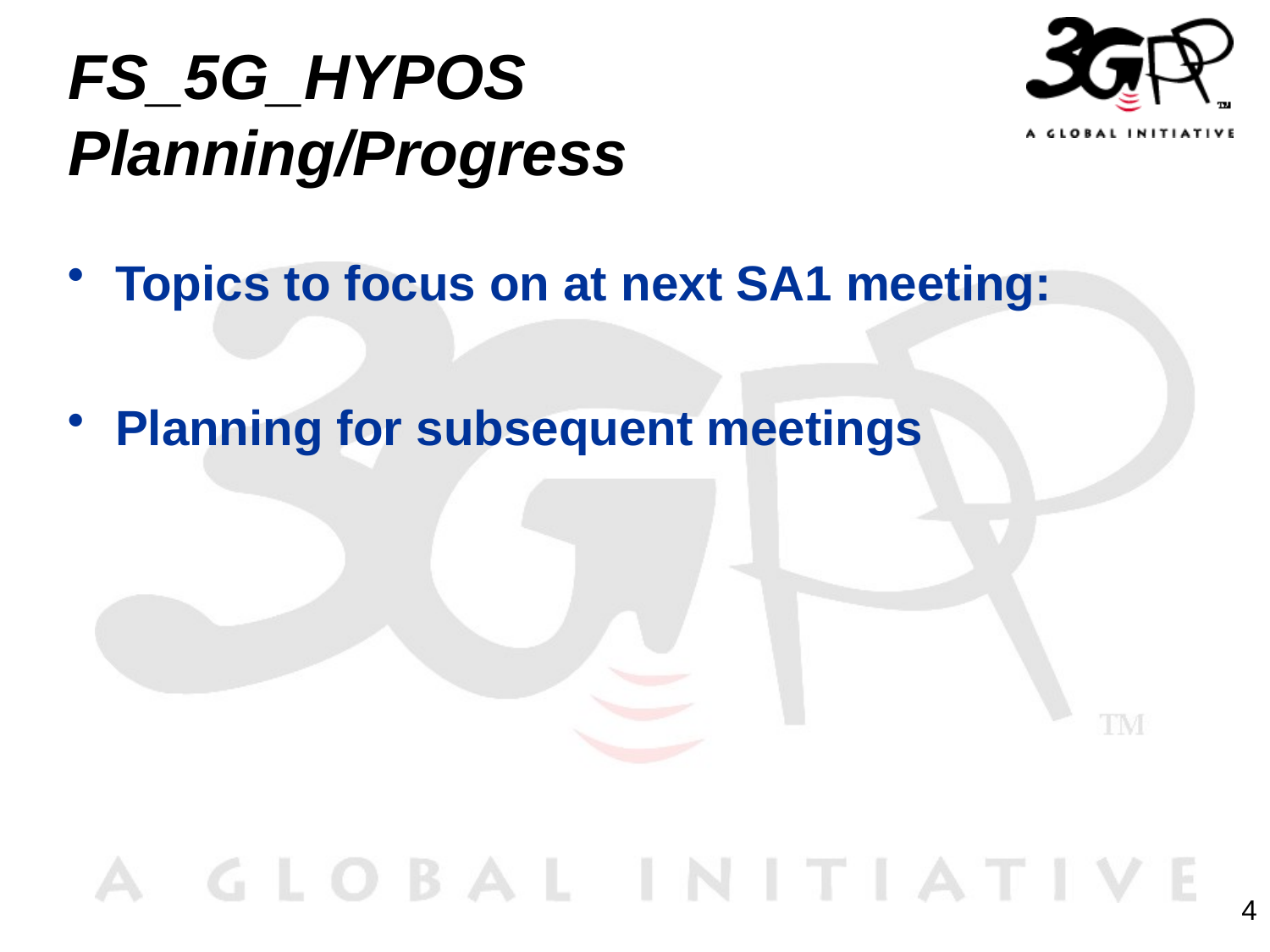

# FS_5G_HYPOS Planning/Progress

Topics to focus on at next SA1 meeting:

Planning for subsequent meetings

4